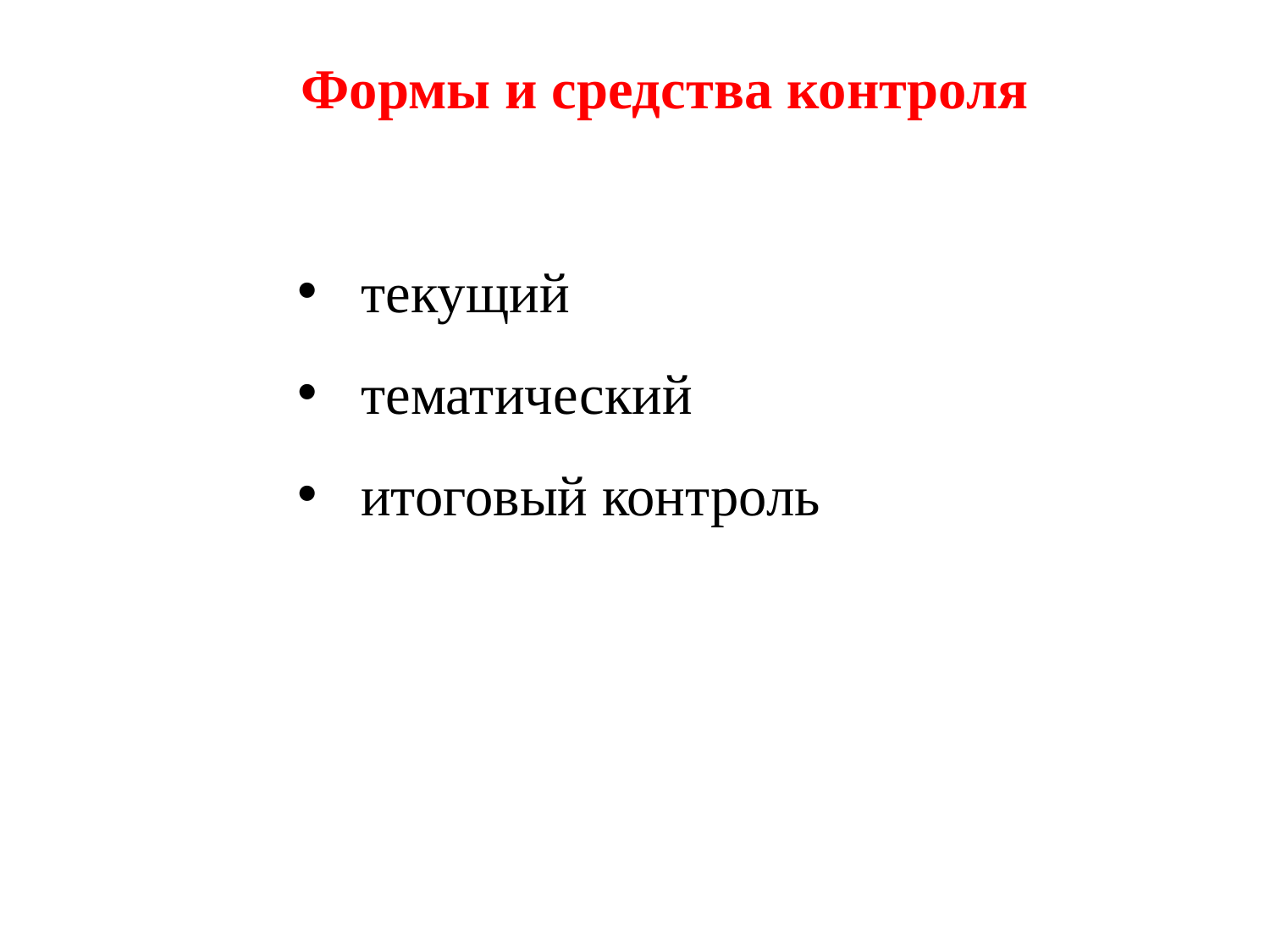

Формы и средства контроля
текущий
тематический
итоговый контроль